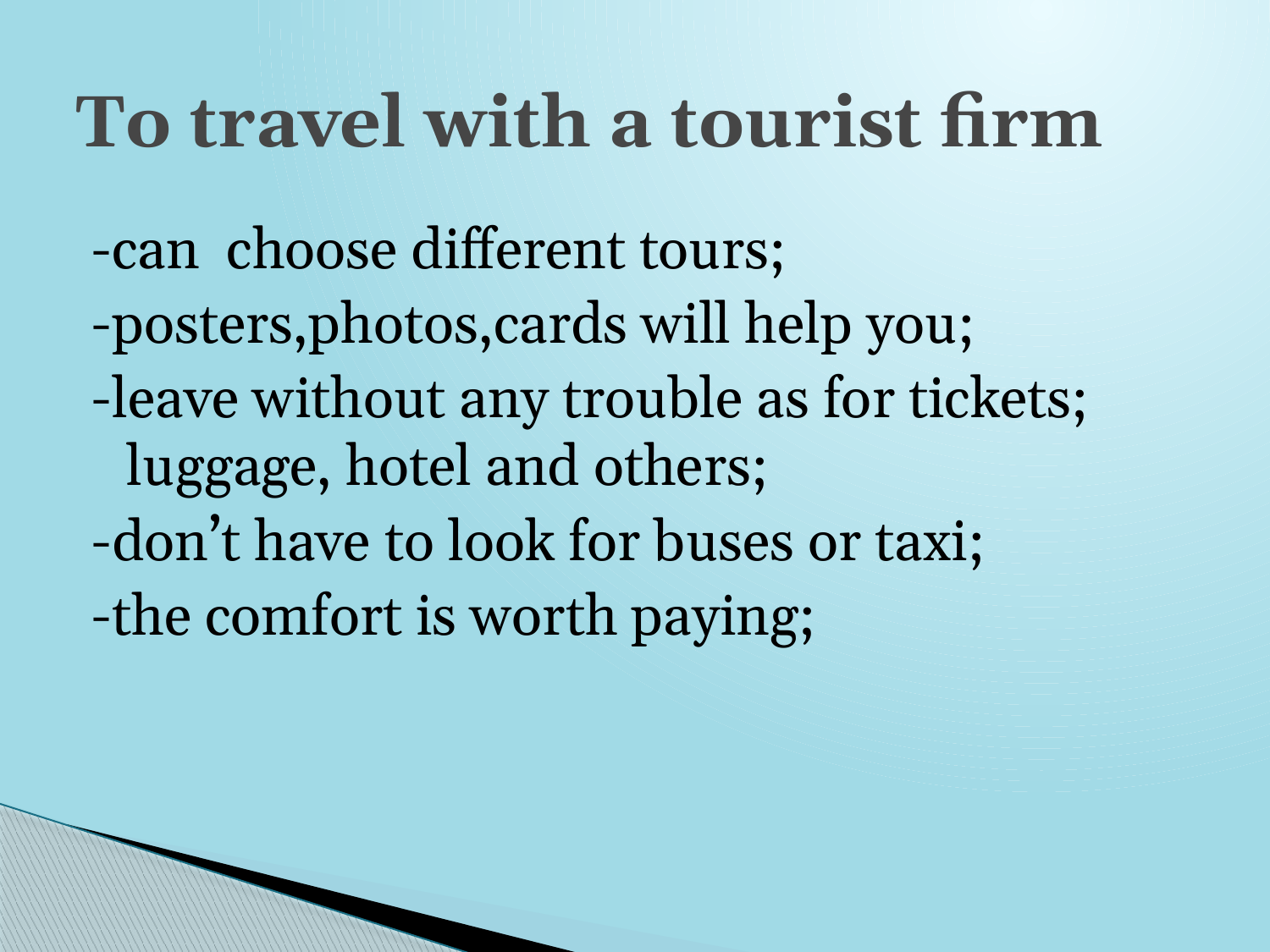

# To travel with a tourist firm
-can  choose different tours;
-posters,photos,cards will help you;
-leave without any trouble as for tickets; luggage, hotel and others;
-don’t have to look for buses or taxi;
-the comfort is worth paying;